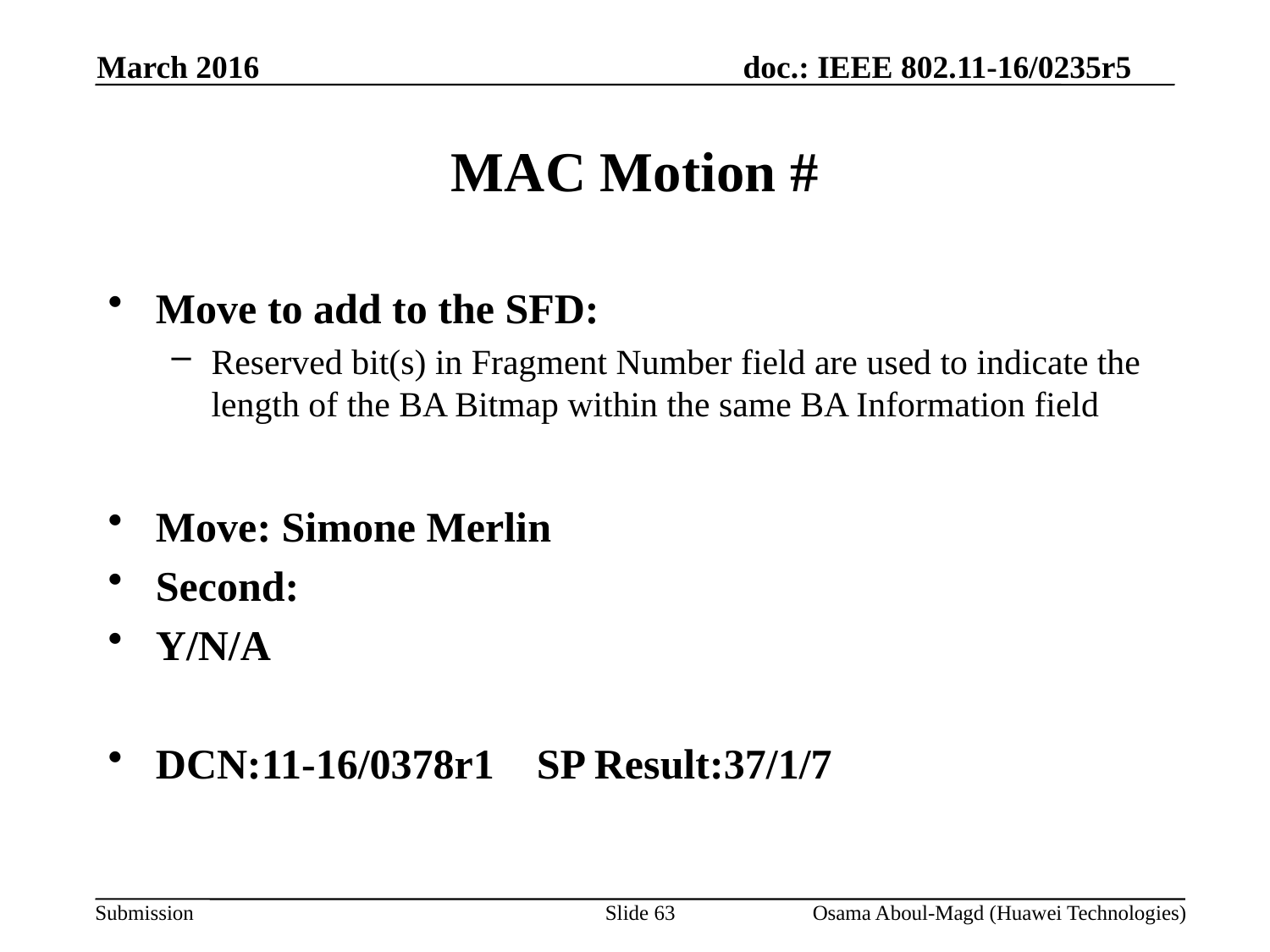

March 2016
# MAC Motion #
Move to add to the SFD:
Reserved bit(s) in Fragment Number field are used to indicate the length of the BA Bitmap within the same BA Information field

Move: Simone Merlin
Second:
Y/N/A

DCN:11-16/0378r1	SP Result:37/1/7

Slide 63
Osama Aboul-Magd (Huawei Technologies)